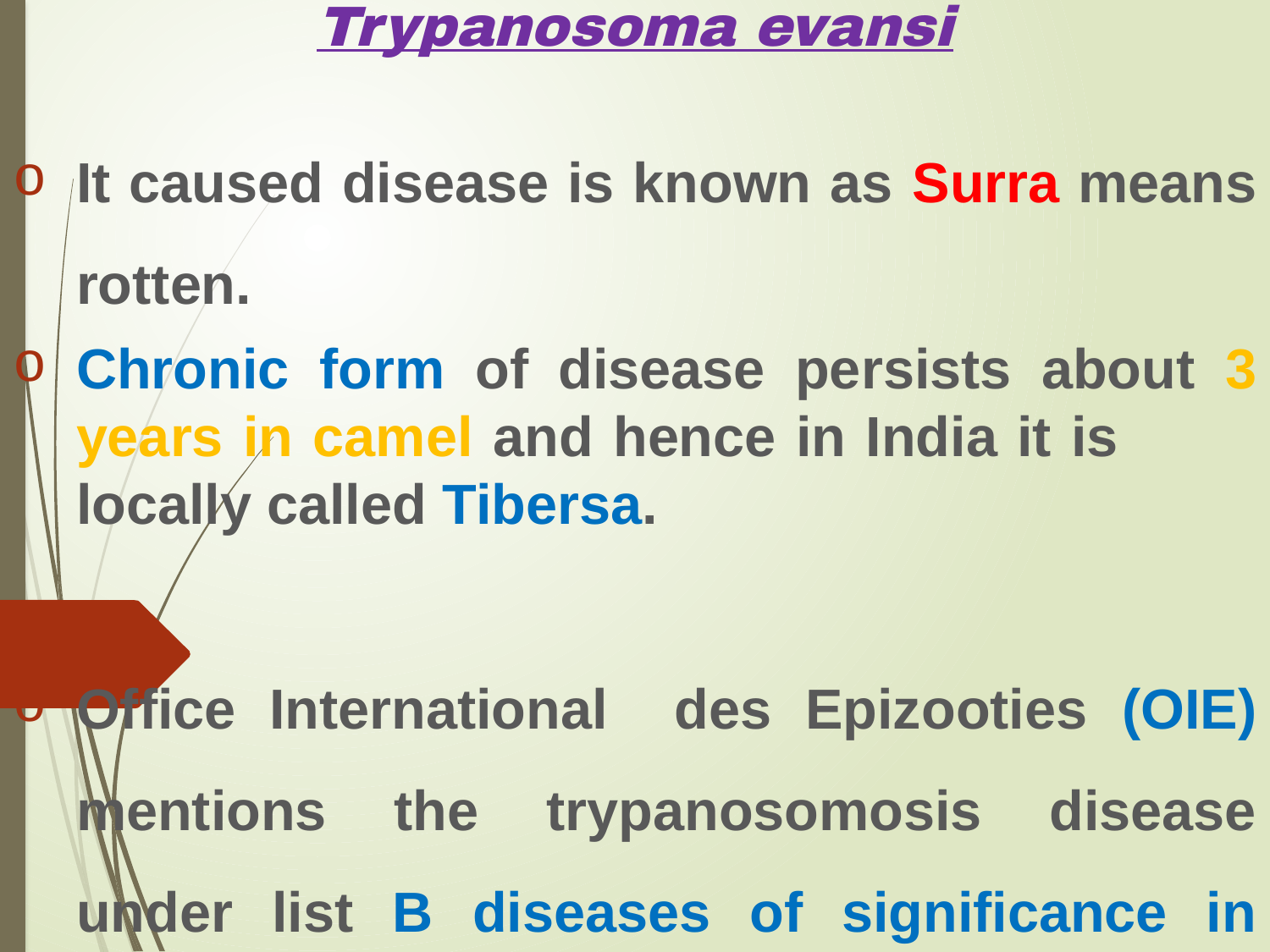

# Trypanosoma evansi
It caused disease is known as Surra means rotten.
Chronic form of disease persists about 3 years in camel and hence in India it is 	locally called Tibersa.

Office International  des Epizooties (OIE) mentions the trypanosomosis disease under list B diseases of significance in horses.